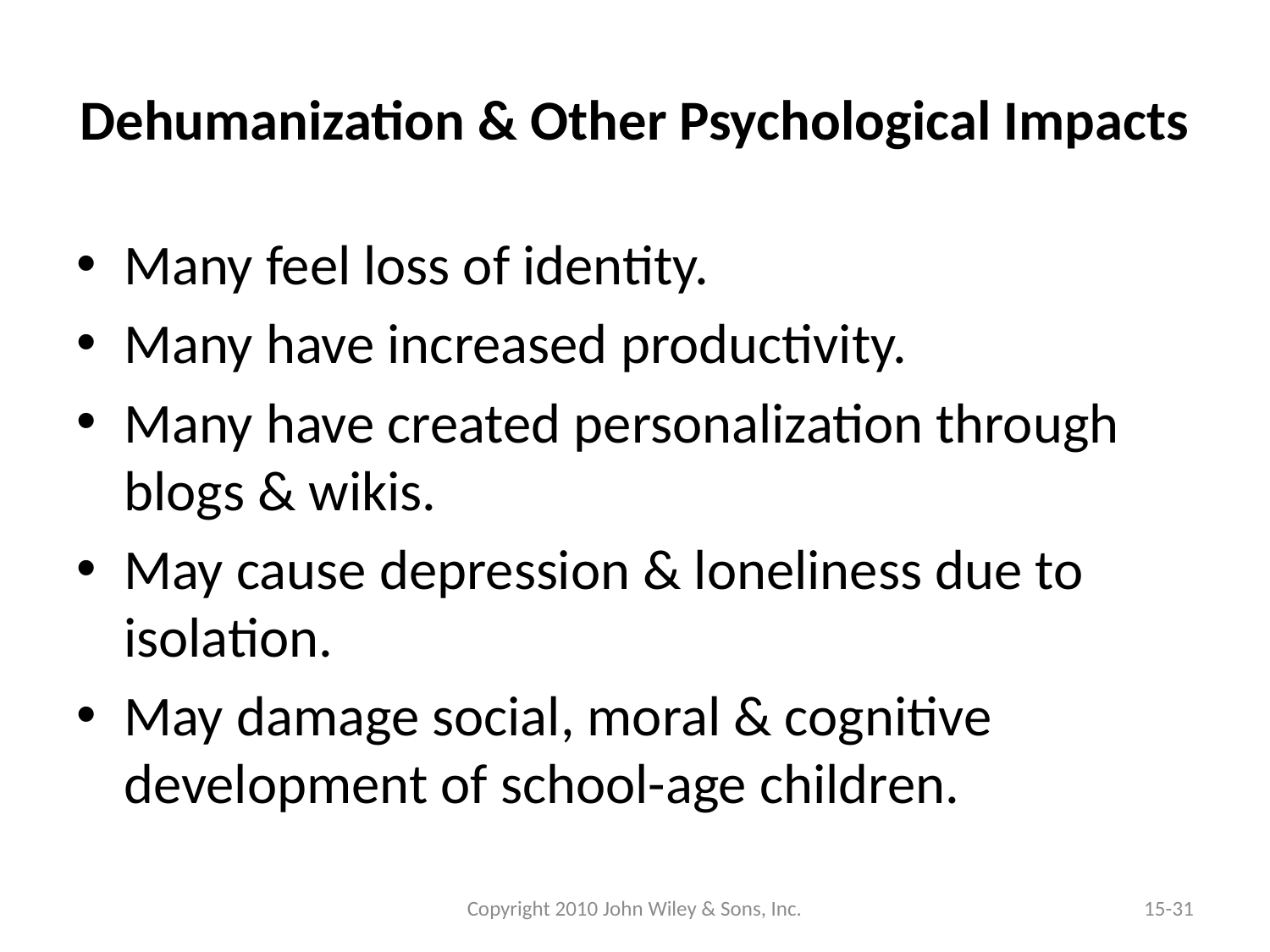

# Dehumanization & Other Psychological Impacts
Many feel loss of identity.
Many have increased productivity.
Many have created personalization through blogs & wikis.
May cause depression & loneliness due to isolation.
May damage social, moral & cognitive development of school-age children.
Copyright 2010 John Wiley & Sons, Inc.
15-31